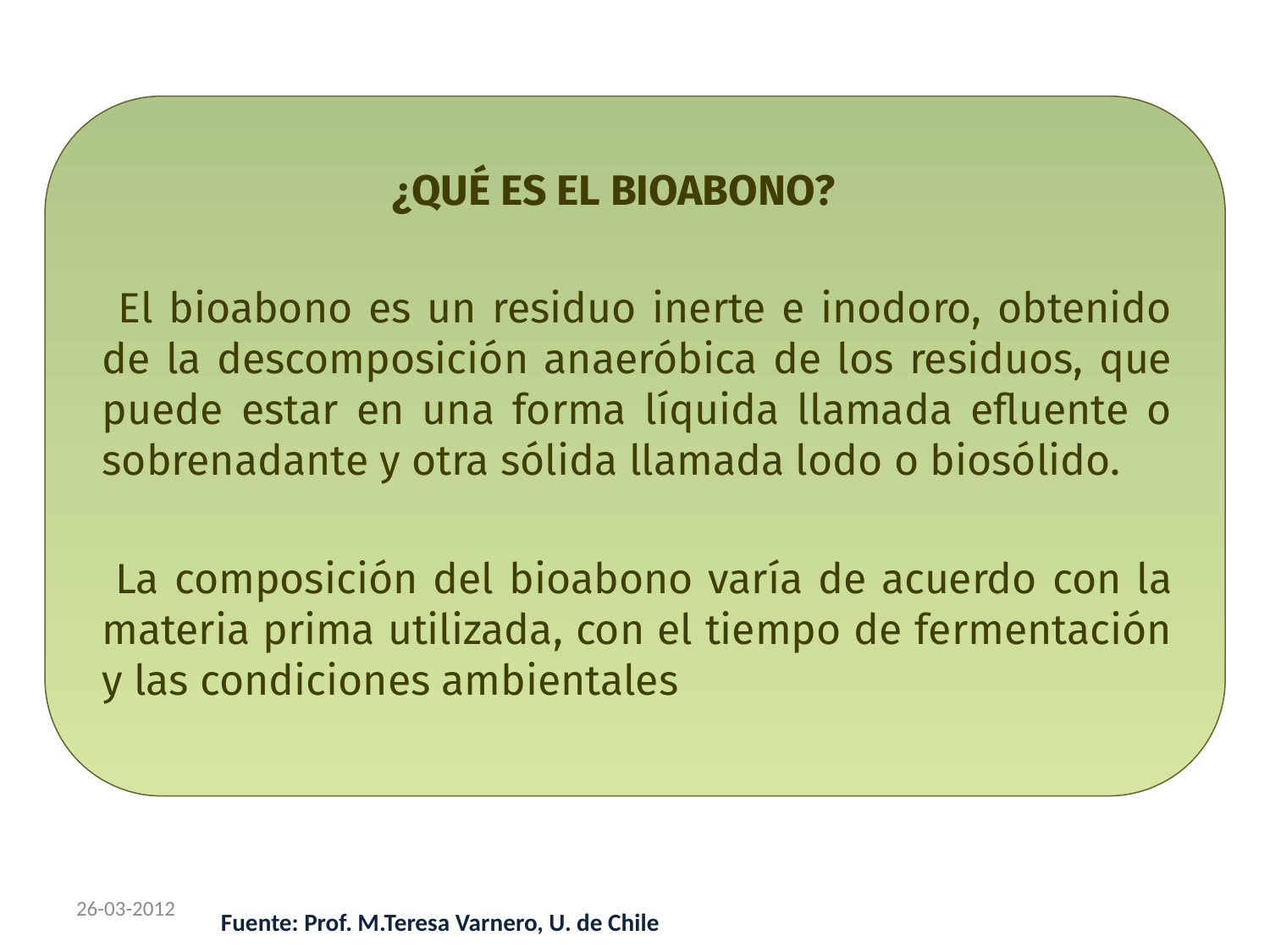

¿QUÉ ES EL BIOABONO?

    El bioabono es un residuo inerte e inodoro, obtenido de la descomposición anaeróbica de los residuos, que puede estar en una forma líquida llamada efluente o sobrenadante y otra sólida llamada lodo o biosólido.

    La composición del bioabono varía de acuerdo con la materia prima utilizada, con el tiempo de fermentación y las condiciones ambientales
26-03-2012
Fuente: Prof. M.Teresa Varnero, U. de Chile